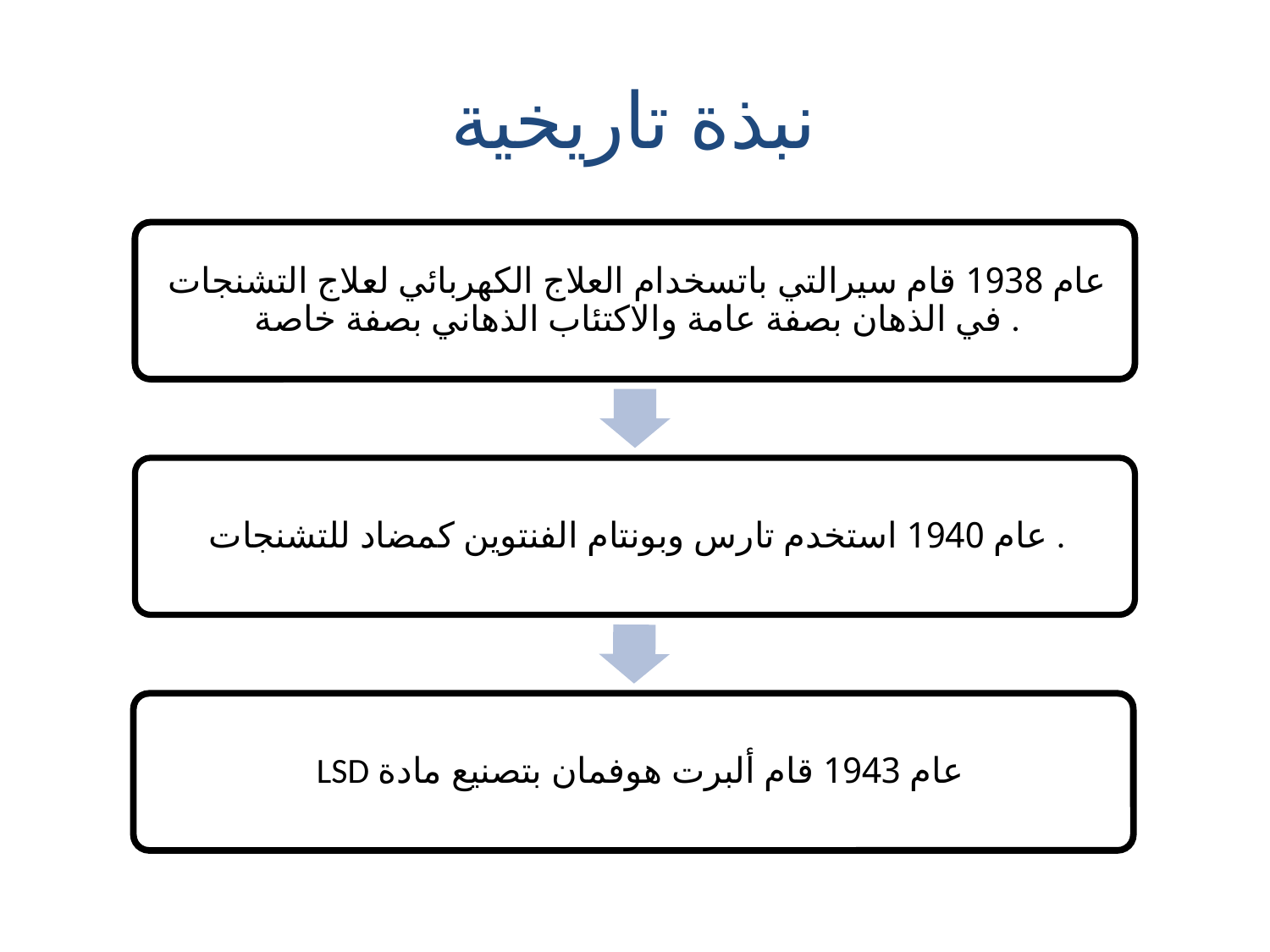

# نبذة تاريخية
عام 1938 قام سيرالتي باتسخدام العلاج الكهربائي لعلاج التشنجات في الذهان بصفة عامة والاكتئاب الذهاني بصفة خاصة .

عام 1940 استخدم تارس وبونتام الفنتوين كمضاد للتشنجات .

عام 1943 قام ألبرت هوفمان بتصنيع مادة LSD